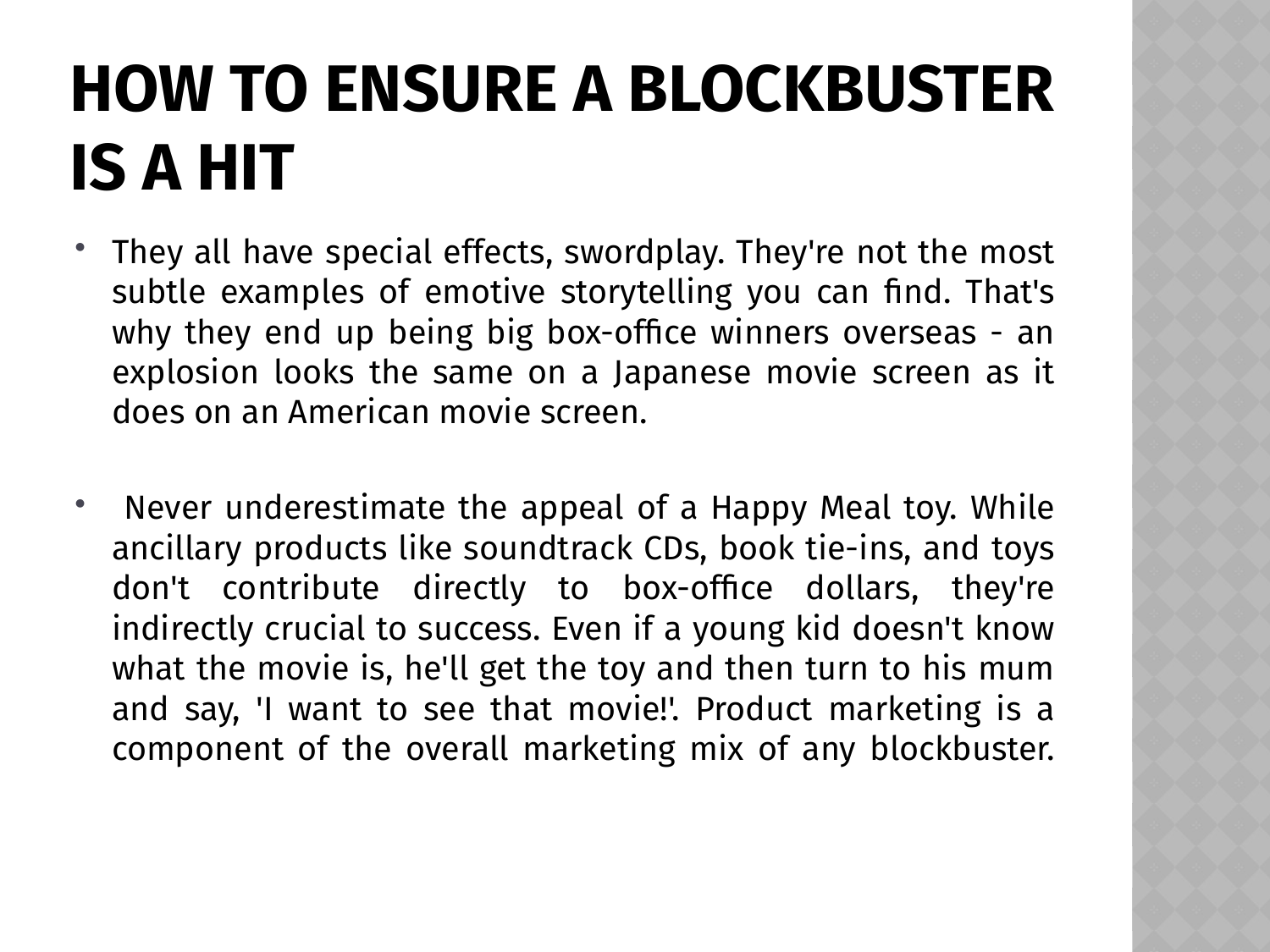

# How to ensure a blockbuster is a hit
They all have special effects, swordplay. They're not the most subtle examples of emotive storytelling you can find. That's why they end up being big box-office winners overseas - an explosion looks the same on a Japanese movie screen as it does on an American movie screen.

 Never underestimate the appeal of a Happy Meal toy. While ancillary products like soundtrack CDs, book tie-ins, and toys don't contribute directly to box-office dollars, they're indirectly crucial to success. Even if a young kid doesn't know what the movie is, he'll get the toy and then turn to his mum and say, 'I want to see that movie!'. Product marketing is a component of the overall marketing mix of any blockbuster.